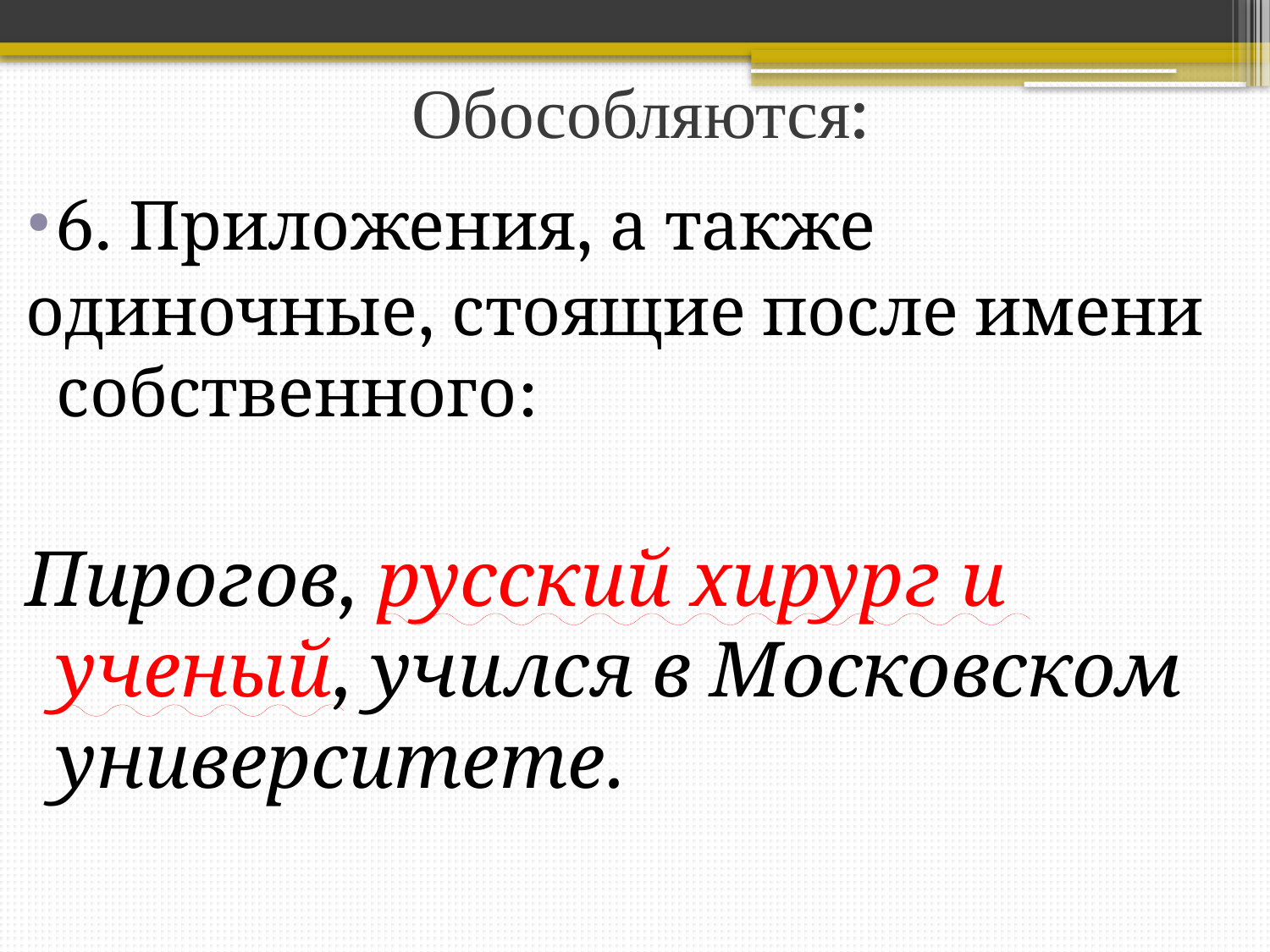

# Обособляются:
6. Приложения, а также
одиночные, стоящие после имени собственного:

Пирогов, русский хирург и ученый, учился в Московском университете.